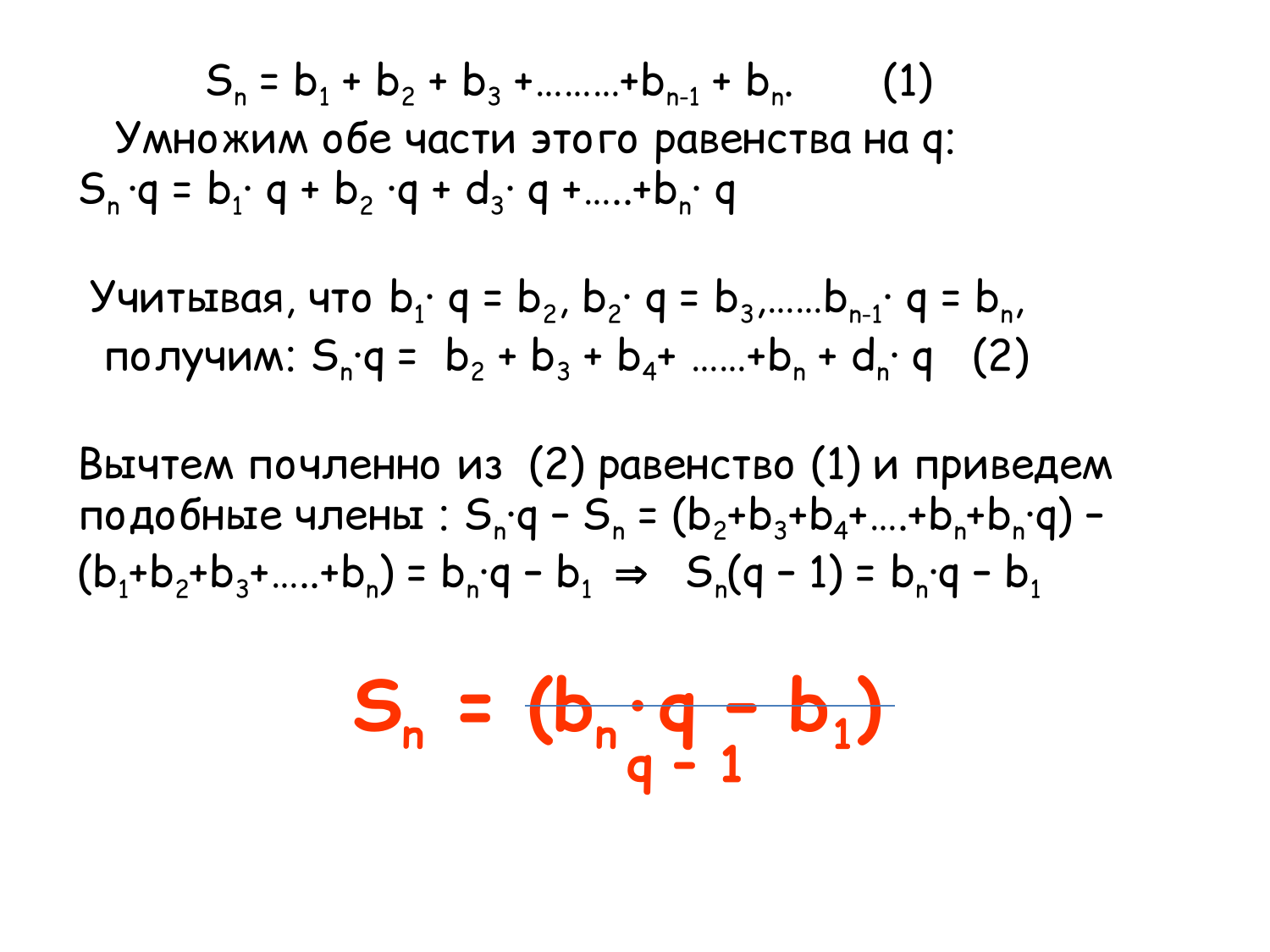

Sn = b1 + b2 + b3 +………+bn-1 + bn.       (1)
   Умножим обе части этого равенства на q:
Sn ·q = b1· q + b2 ·q + d3· q +…..+bn· q

 Учитывая, что b1· q = b2, b2· q = b3,……bn-1· q = bn,
  получим: Sn·q =  b2 + b3 + b4+ ……+bn + dn· q   (2)

Вычтем почленно из  (2) равенство (1) и приведем подобные члены : Sn·q – Sn = (b2+b3+b4+….+bn+bn·q) – (b1+b2+b3+…..+bn) = bn·q – b1   ⇒  Sn(q – 1) = bn·q – b1

               Sn = (bn·q – b1)

q – 1